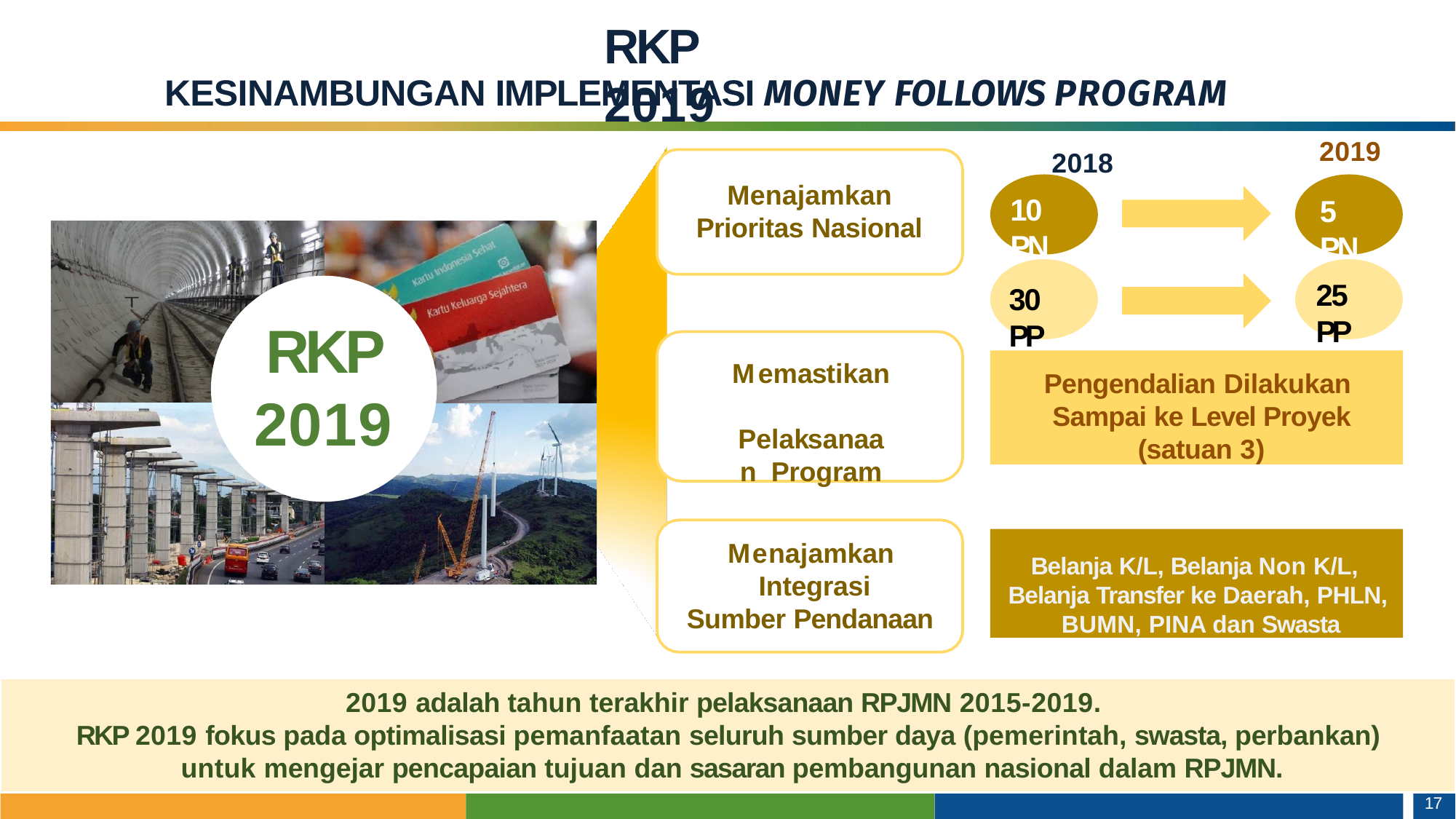

# RKP 2019
KESINAMBUNGAN IMPLEMENTASI MONEY FOLLOWS PROGRAM
2018
Menajamkan

2019

10 PN
5 PN
Prioritas Nasional

25 PP

30 PP
RKP  2019

Pengendalian Dilakukan  Sampai ke Level Proyek  (satuan 3)
Memastikan  Pelaksanaan  Program

Belanja K/L, Belanja Non K/L,  Belanja Transfer ke Daerah, PHLN,  BUMN, PINA dan Swasta
Menajamkan  Integrasi
Sumber Pendanaan

2019 adalah tahun terakhir pelaksanaan RPJMN 2015-2019.
RKP 2019 fokus pada optimalisasi pemanfaatan seluruh sumber daya (pemerintah, swasta, perbankan)  untuk mengejar pencapaian tujuan dan sasaran pembangunan nasional dalam RPJMN.

17